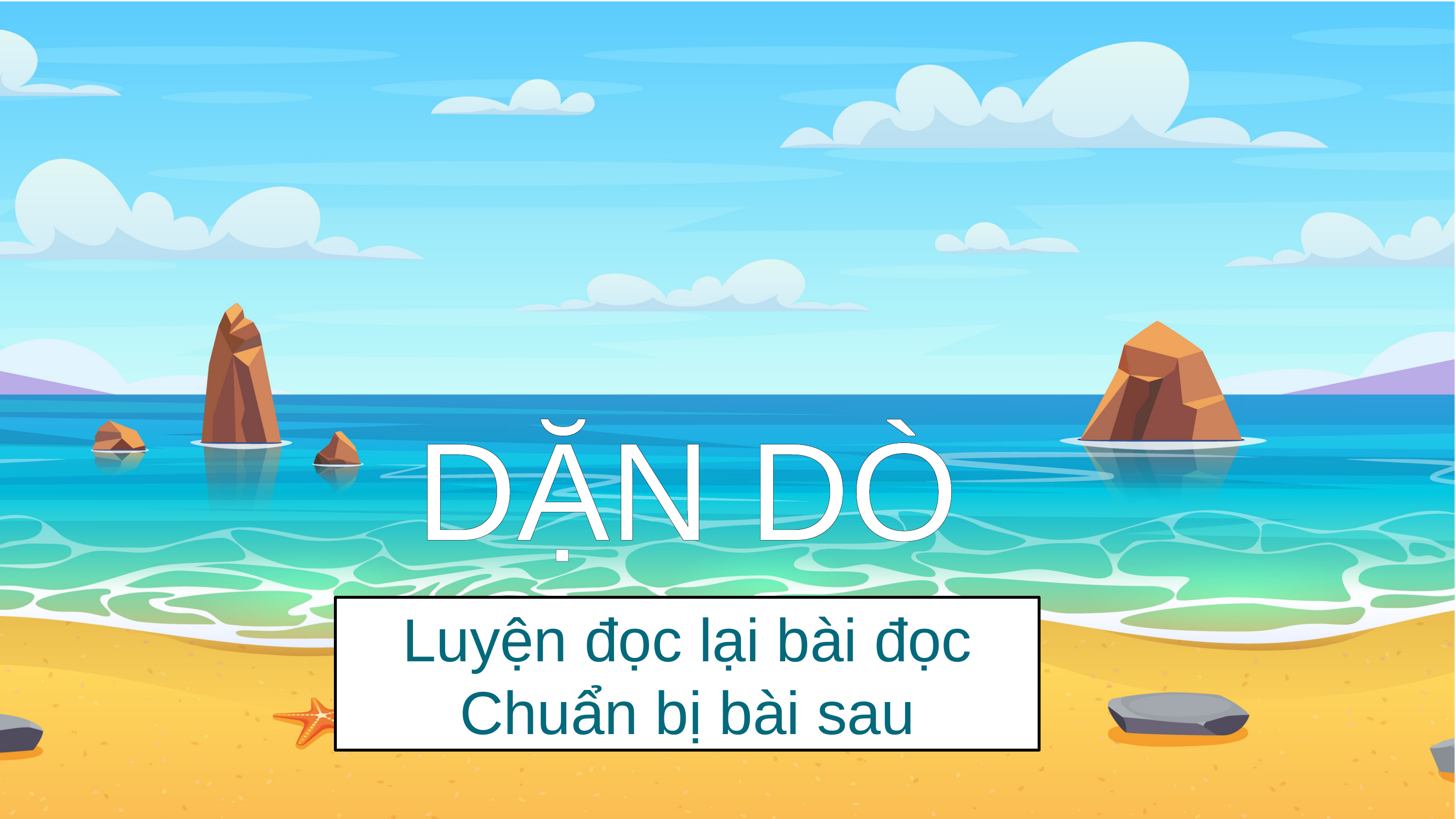

DẶN DÒ
Luyện đọc lại bài đọc
Chuẩn bị bài sau